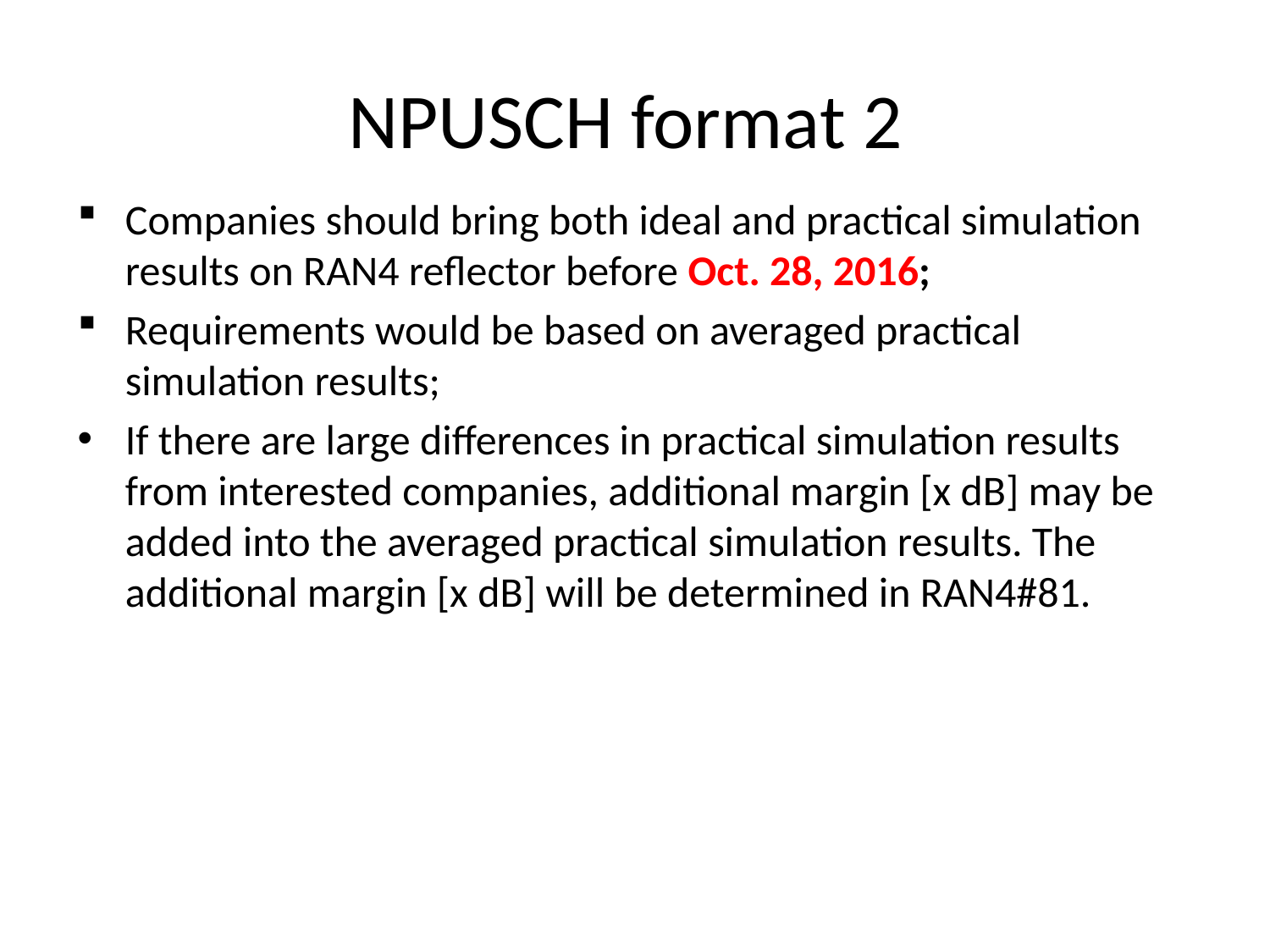

# NPUSCH format 2
Companies should bring both ideal and practical simulation results on RAN4 reflector before Oct. 28, 2016;
Requirements would be based on averaged practical simulation results;
If there are large differences in practical simulation results from interested companies, additional margin [x dB] may be added into the averaged practical simulation results. The additional margin [x dB] will be determined in RAN4#81.